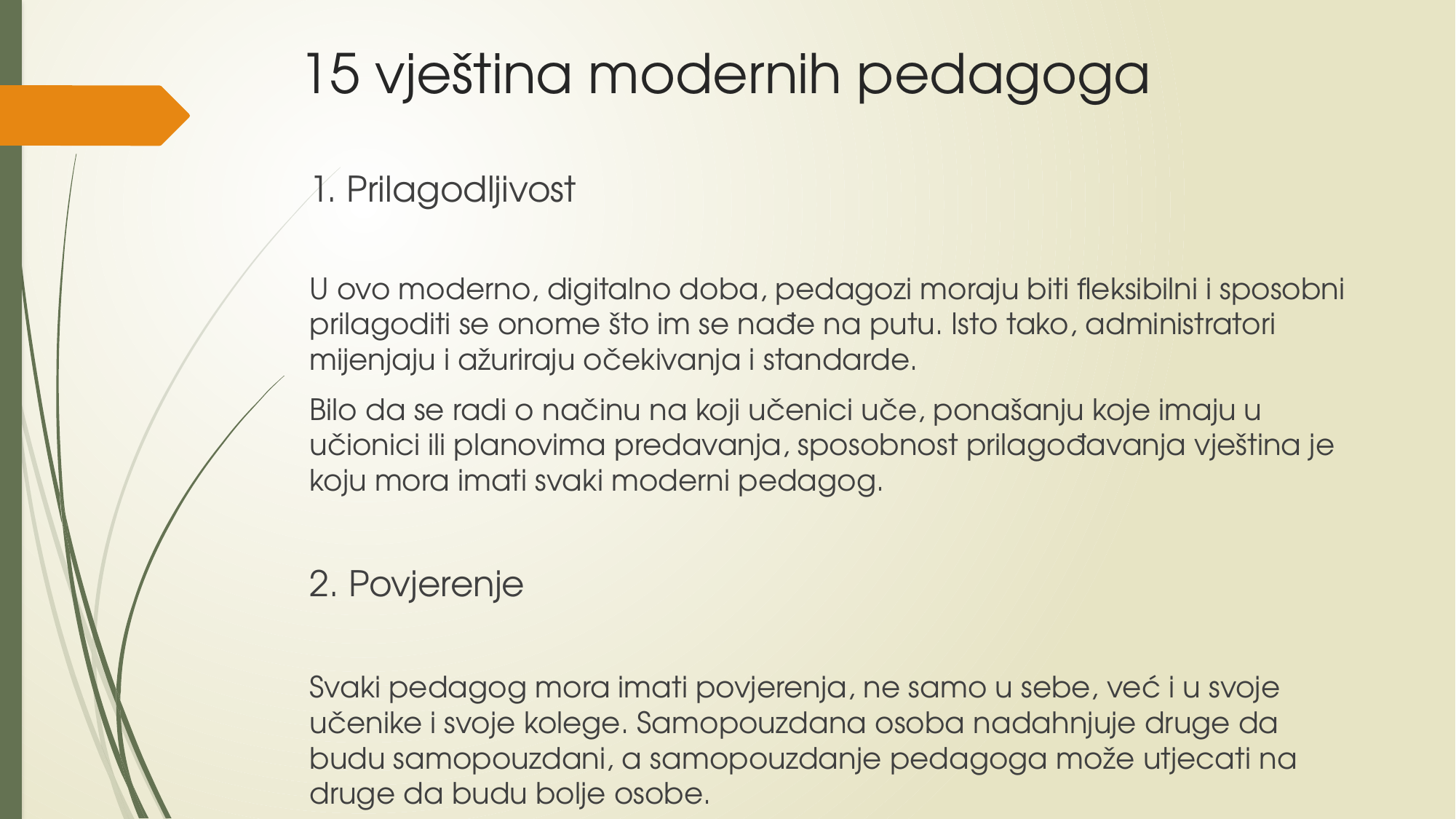

# 15 vještina modernih pedagoga
1. Prilagodljivost

U ovo moderno, digitalno doba, pedagozi moraju biti fleksibilni i sposobni prilagoditi se onome što im se nađe na putu. Isto tako, administratori mijenjaju i ažuriraju očekivanja i standarde.
Bilo da se radi o načinu na koji učenici uče, ponašanju koje imaju u učionici ili planovima predavanja, sposobnost prilagođavanja vještina je koju mora imati svaki moderni pedagog.

2. Povjerenje

Svaki pedagog mora imati povjerenja, ne samo u sebe, već i u svoje učenike i svoje kolege. Samopouzdana osoba nadahnjuje druge da budu samopouzdani, a samopouzdanje pedagoga može utjecati na druge da budu bolje osobe.